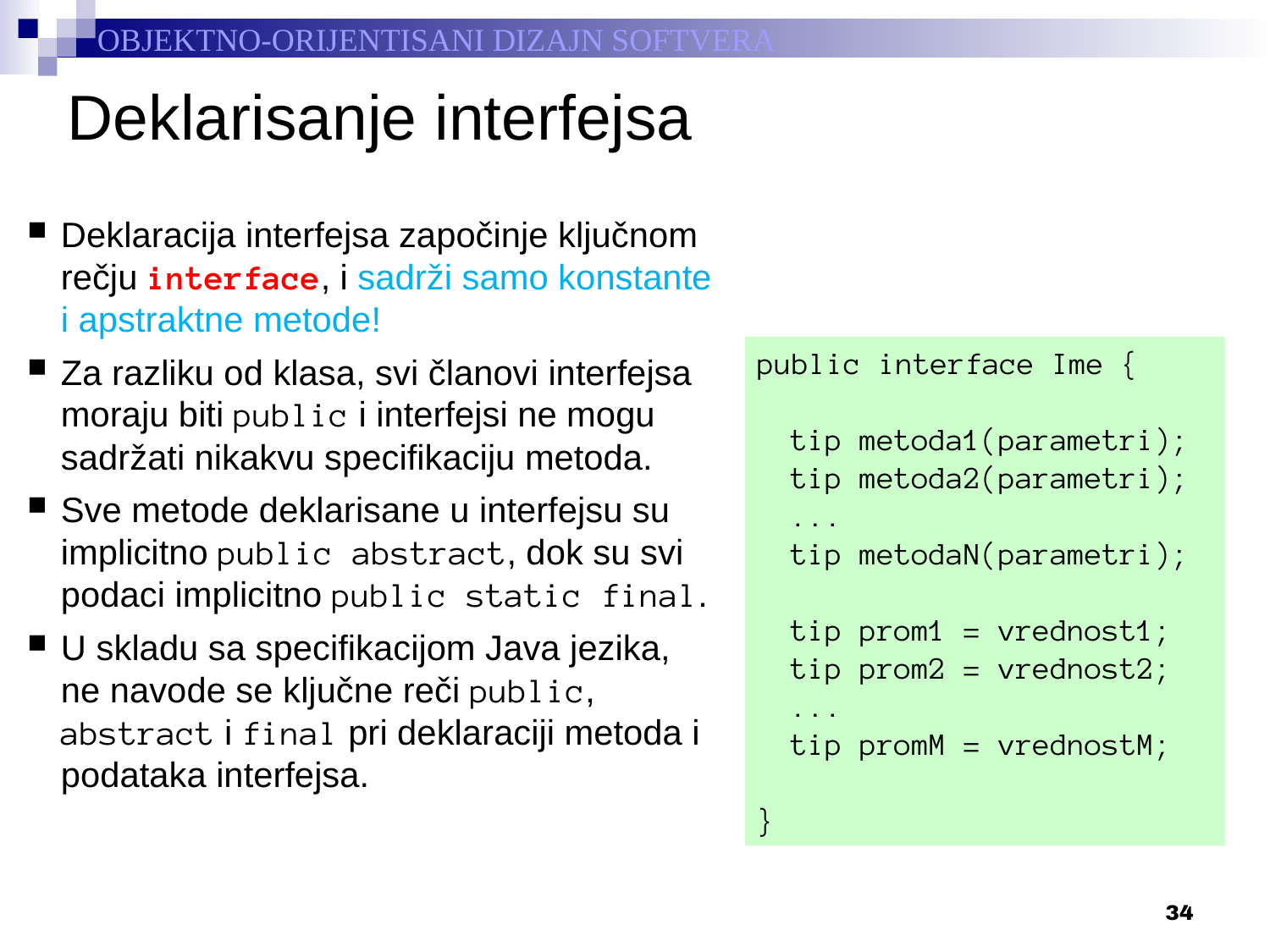

# Deklarisanje interfejsa
Deklaracija interfejsa započinje ključnom rečju interface, i sadrži samo konstante i apstraktne metode!
Za razliku od klasa, svi članovi interfejsa moraju biti public i interfejsi ne mogu sadržati nikakvu specifikaciju metoda.
Sve metode deklarisane u interfejsu su implicitno public abstract, dok su svi podaci implicitno public static final.
U skladu sa specifikacijom Java jezika, ne navode se ključne reči public, abstract i final pri deklaraciji metoda i podataka interfejsa.
public interface Ime {

	tip metoda1(parametri);
	tip metoda2(parametri);
	...
	tip metodaN(parametri);

	tip prom1 = vrednost1;
	tip prom2 = vrednost2;
	...
	tip promM = vrednostM;

}
34